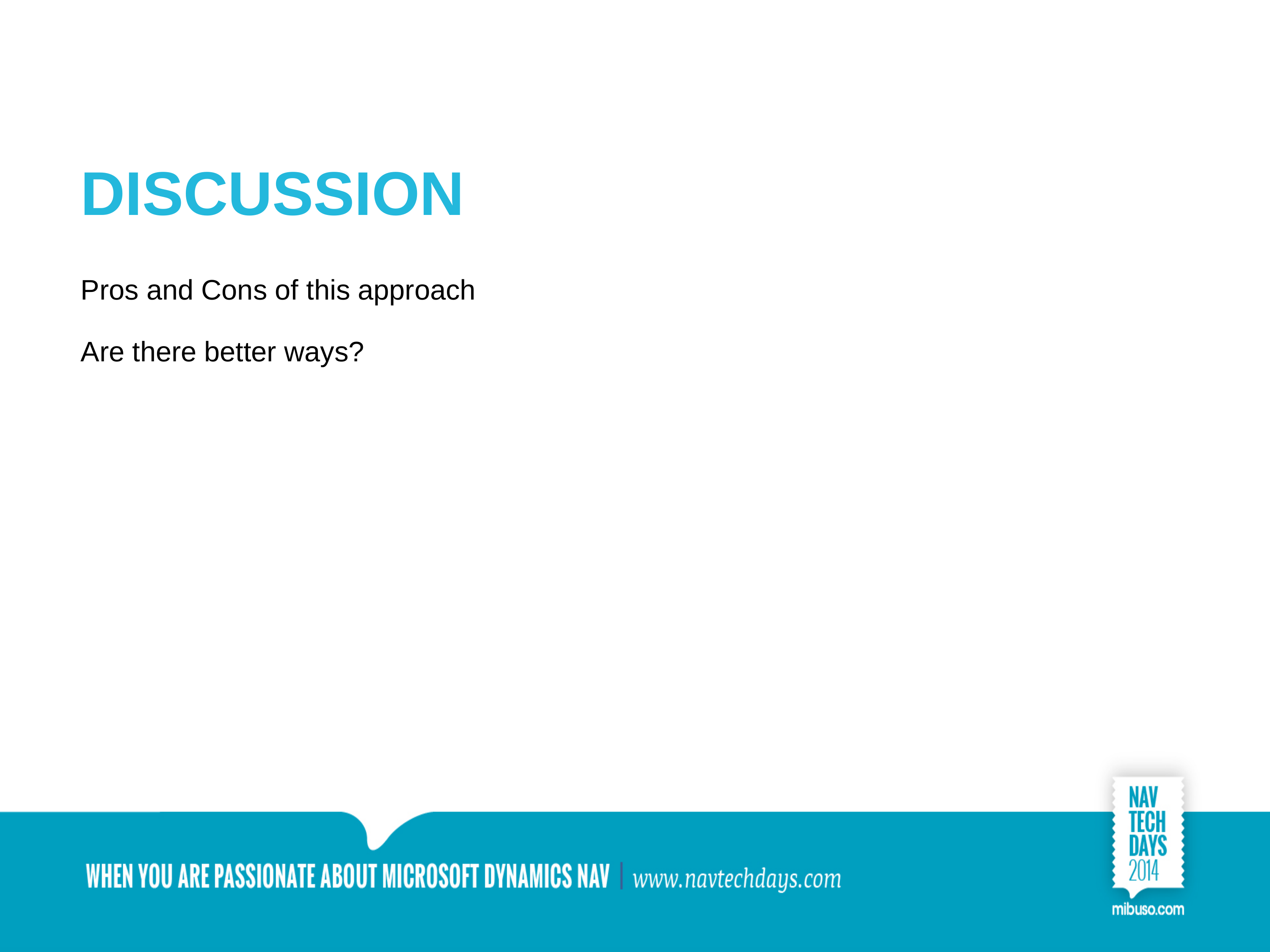

# Discussion
Pros and Cons of this approach
Are there better ways?